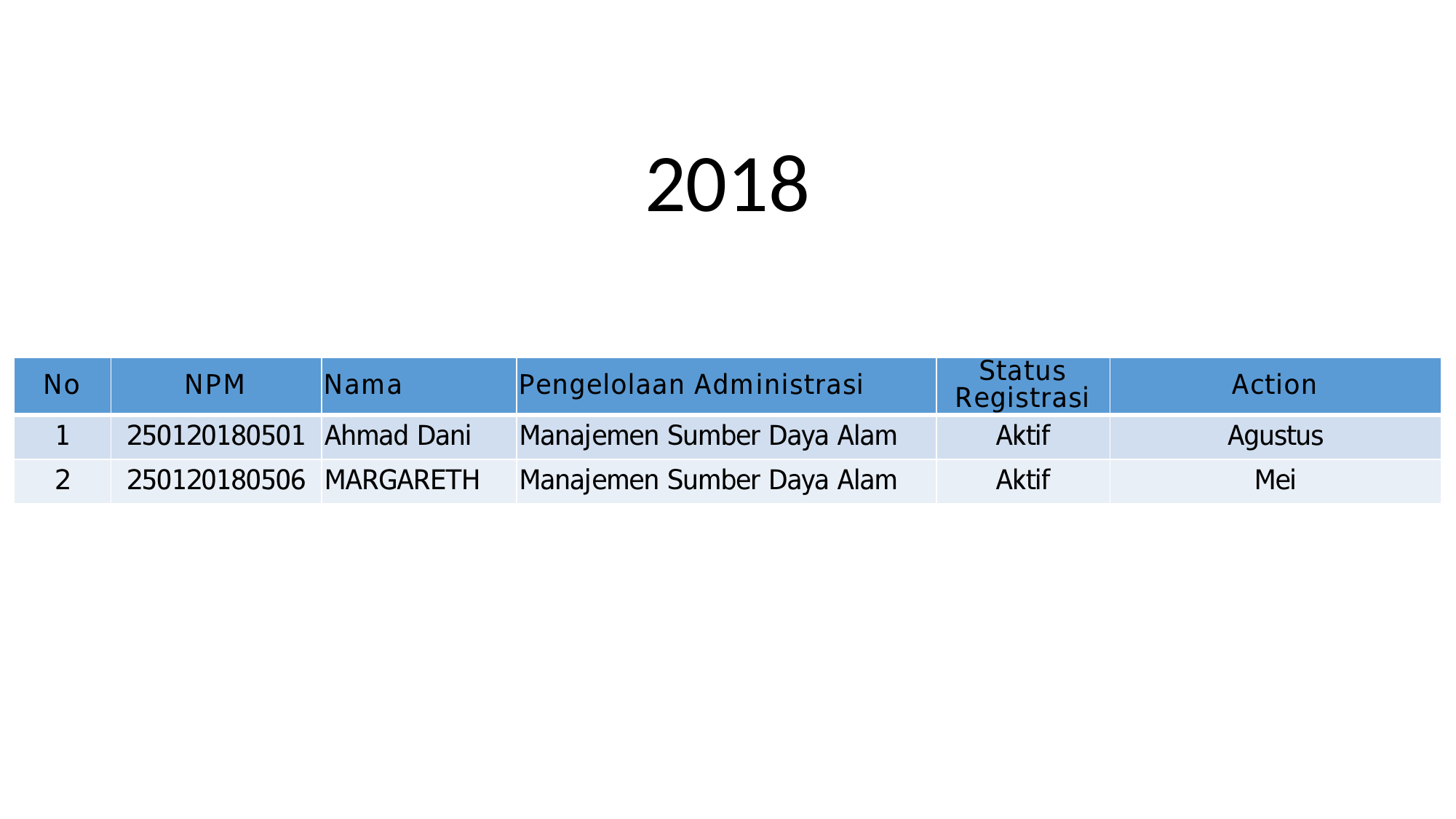

# 2018
| No | NPM | Nama | Pengelolaan Administrasi | Status Registrasi | Action |
| --- | --- | --- | --- | --- | --- |
| 1 | 250120180501 | Ahmad Dani | Manajemen Sumber Daya Alam | Aktif | Agustus |
| 2 | 250120180506 | MARGARETH | Manajemen Sumber Daya Alam | Aktif | Mei |